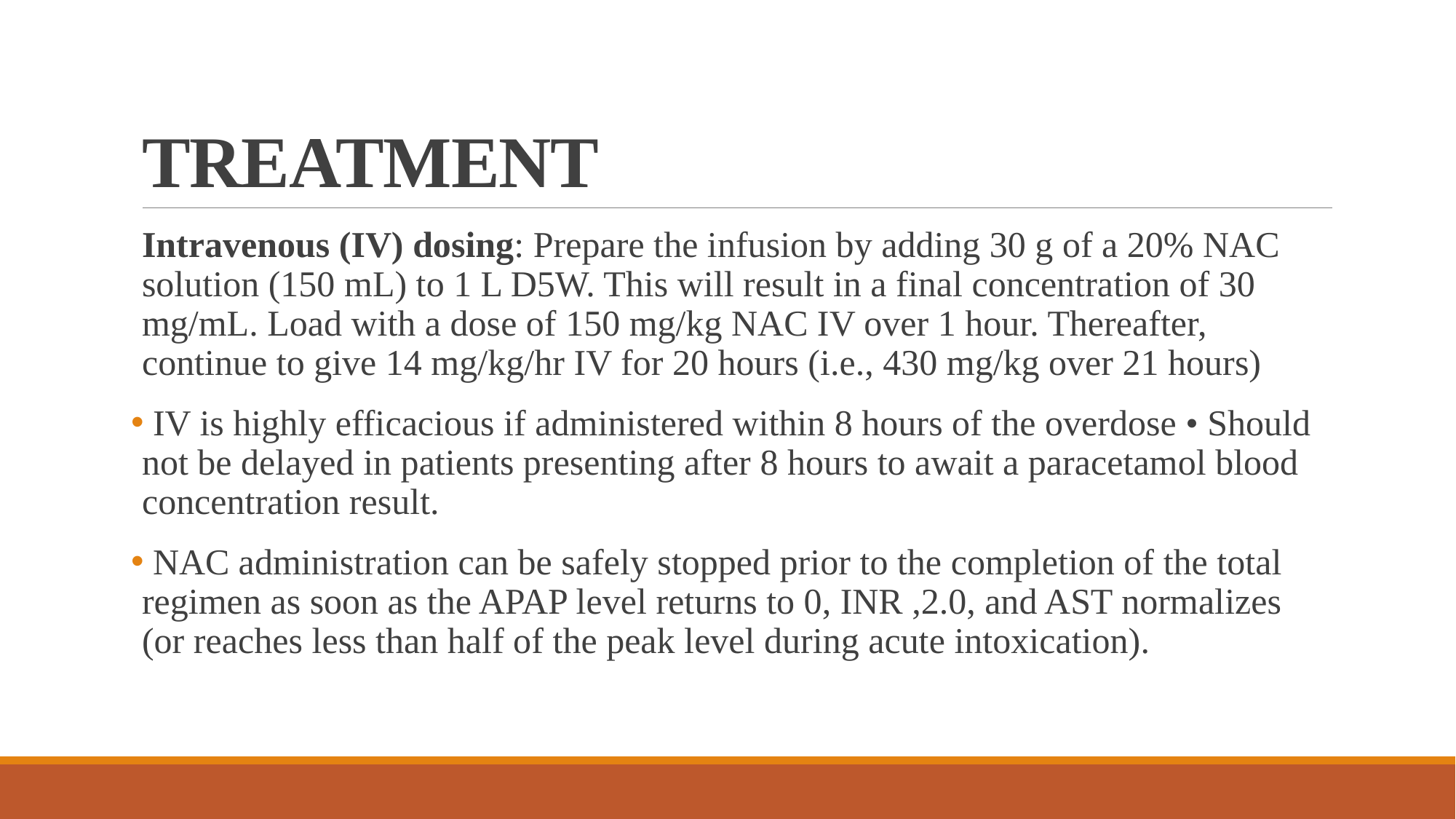

# TREATMENT
Intravenous (IV) dosing: Prepare the infusion by adding 30 g of a 20% NAC solution (150 mL) to 1 L D5W. This will result in a final concentration of 30 mg/mL. Load with a dose of 150 mg/kg NAC IV over 1 hour. Thereafter, continue to give 14 mg/kg/hr IV for 20 hours (i.e., 430 mg/kg over 21 hours)
 IV is highly efficacious if administered within 8 hours of the overdose • Should not be delayed in patients presenting after 8 hours to await a paracetamol blood concentration result.
 NAC administration can be safely stopped prior to the completion of the total regimen as soon as the APAP level returns to 0, INR ,2.0, and AST normalizes (or reaches less than half of the peak level during acute intoxication).